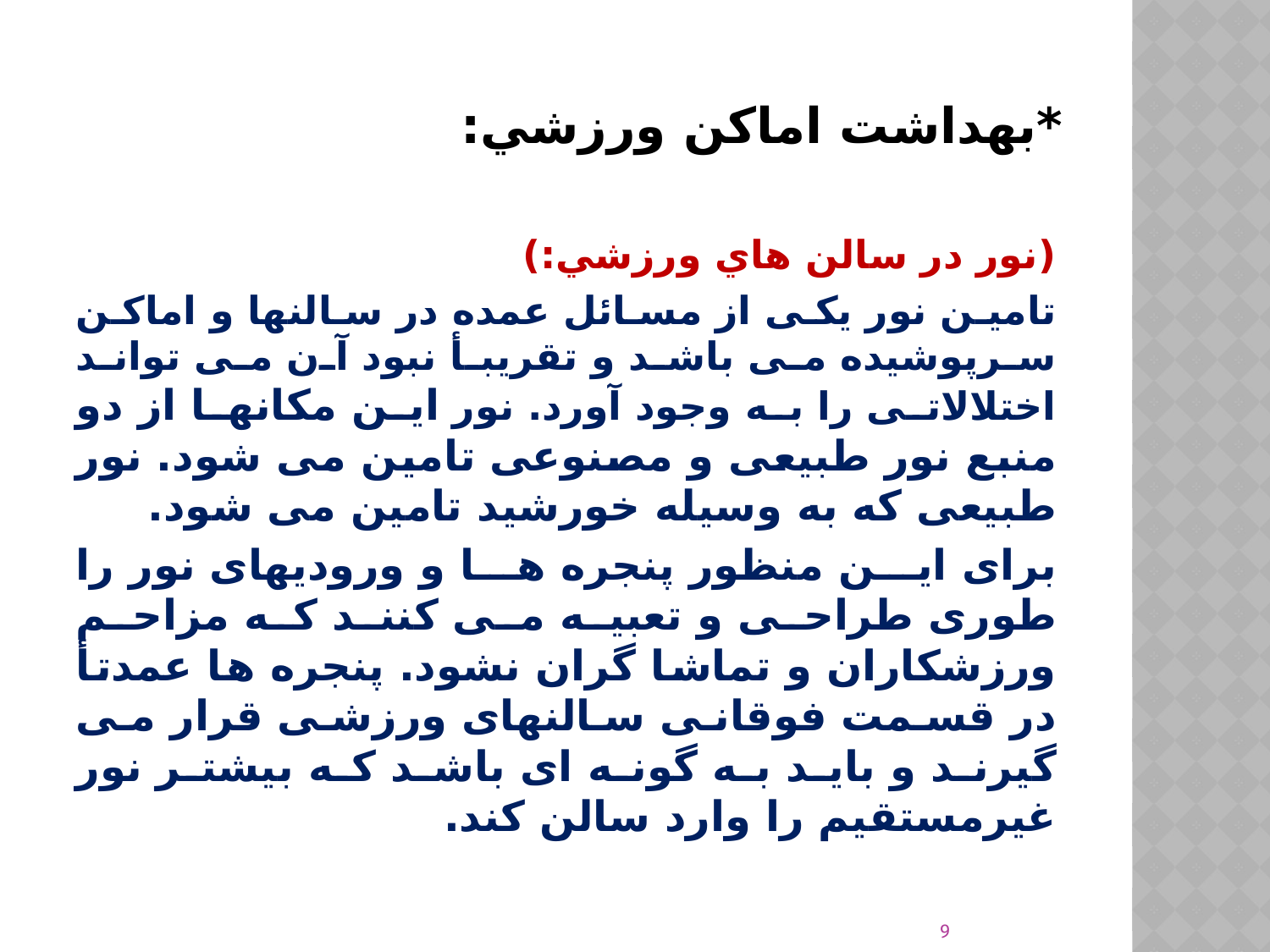

# *بهداشت اماكن ورزشي:
(نور در سالن هاي ورزشي:)
تامین نور یکی از مسائل عمده در سالنها و اماکن سرپوشیده می باشد و تقریبأ نبود آن می تواند اختلالاتی را به وجود آورد. نور این مکانها از دو منبع نور طبیعی و مصنوعی تامین می شود. نور طبیعی که به وسیله خورشید تامین می شود.
برای این منظور پنجره ها و ورودیهای نور را طوری طراحی و تعبیه می کنند که مزاحم ورزشکاران و تماشا گران نشود. پنجره ها عمدتأ در قسمت فوقانی سالنهای ورزشی قرار می گیرند و باید به گونه ای باشد که بیشتر نور غیرمستقیم را وارد سالن کند.
9